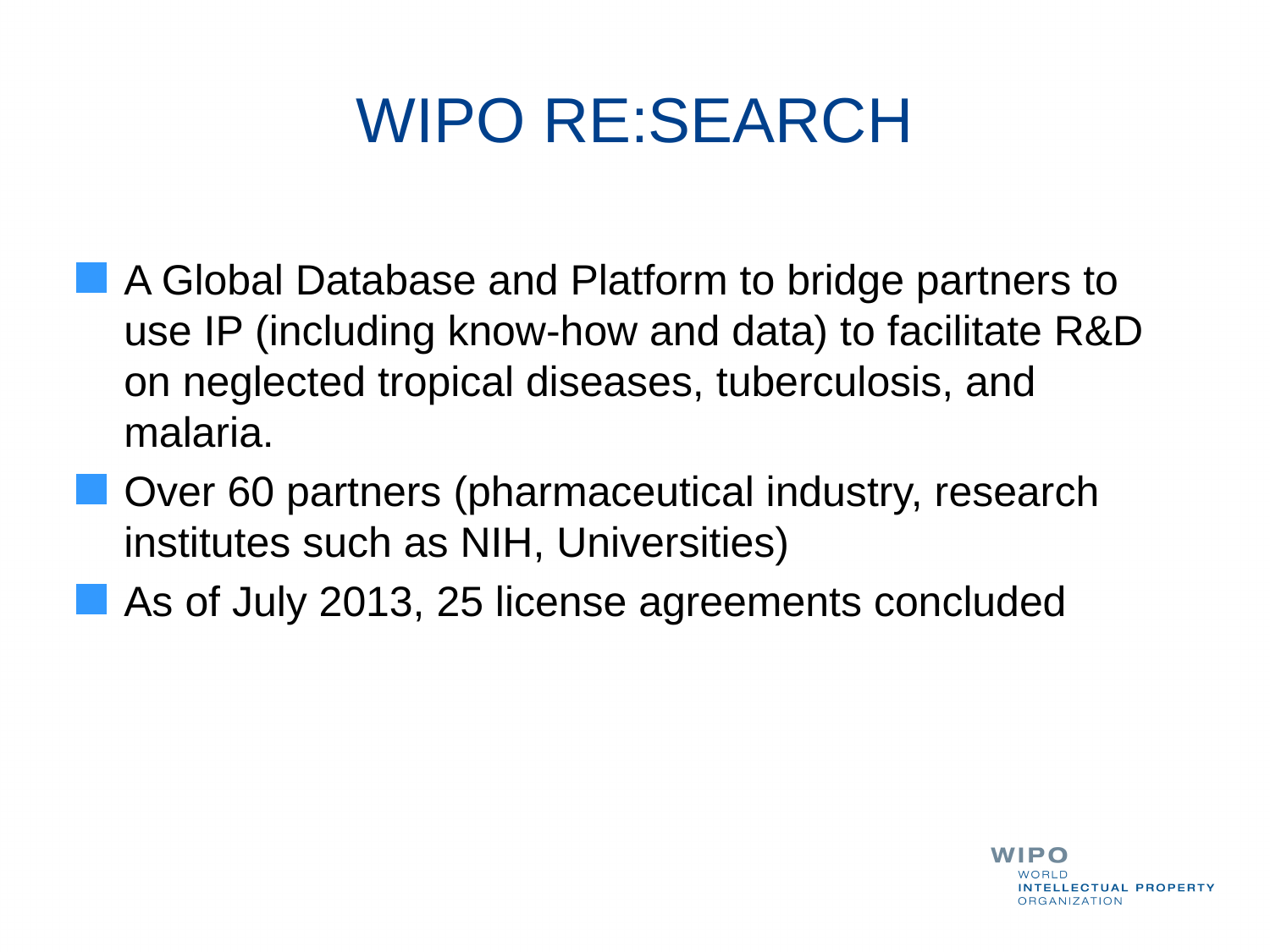

# WIPO RE:SEARCH
A Global Database and Platform to bridge partners to use IP (including know-how and data) to facilitate R&D  on neglected tropical diseases, tuberculosis, and malaria.
Over 60 partners (pharmaceutical industry, research institutes such as NIH, Universities)
As of July 2013, 25 license agreements concluded